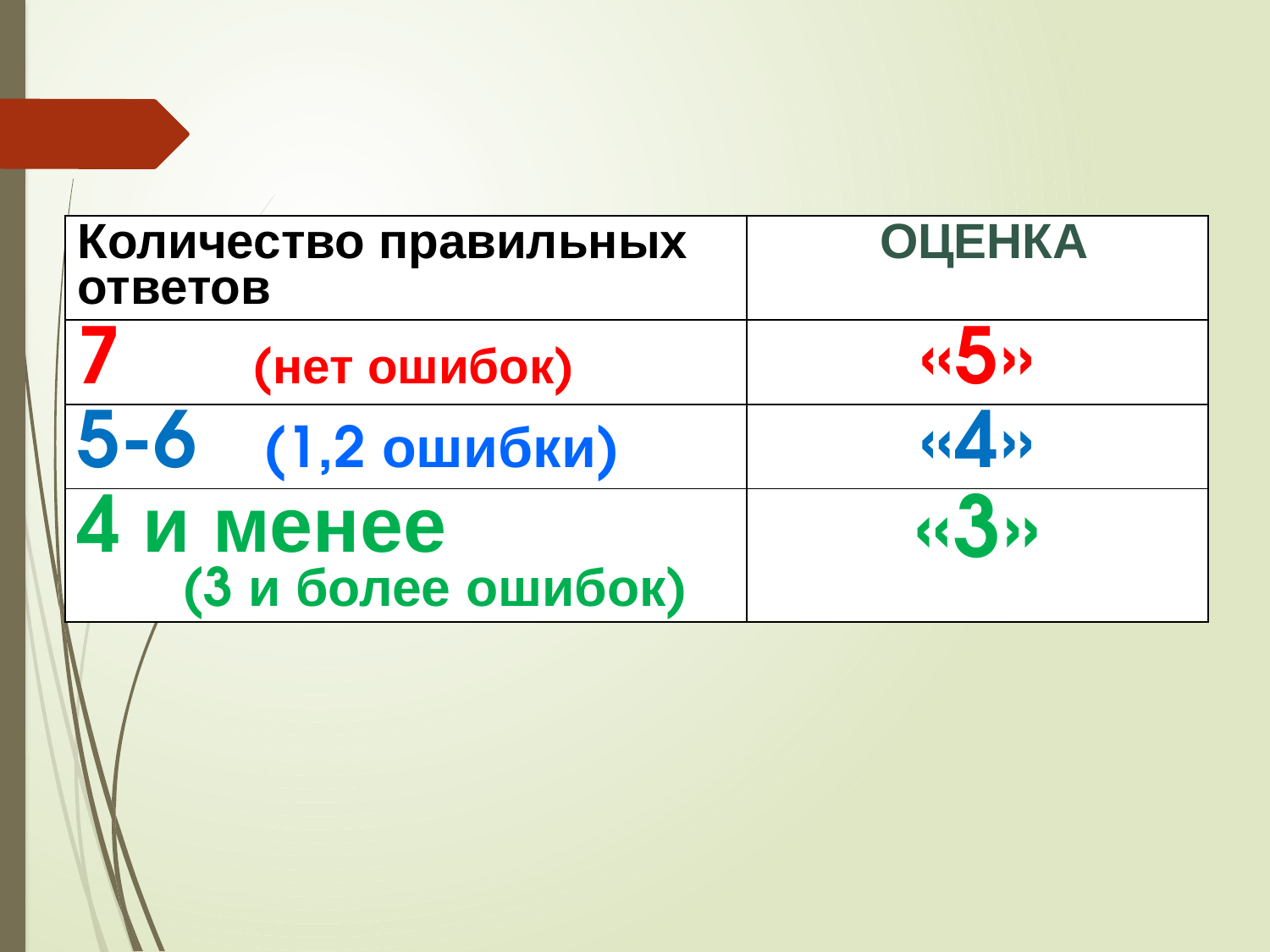

| Количество правильных ответов | ОЦЕНКА |
| --- | --- |
| 7 (нет ошибок) | «5» |
| 5-6 (1,2 ошибки) | «4» |
| 4 и менее (3 и более ошибок) | «3» |